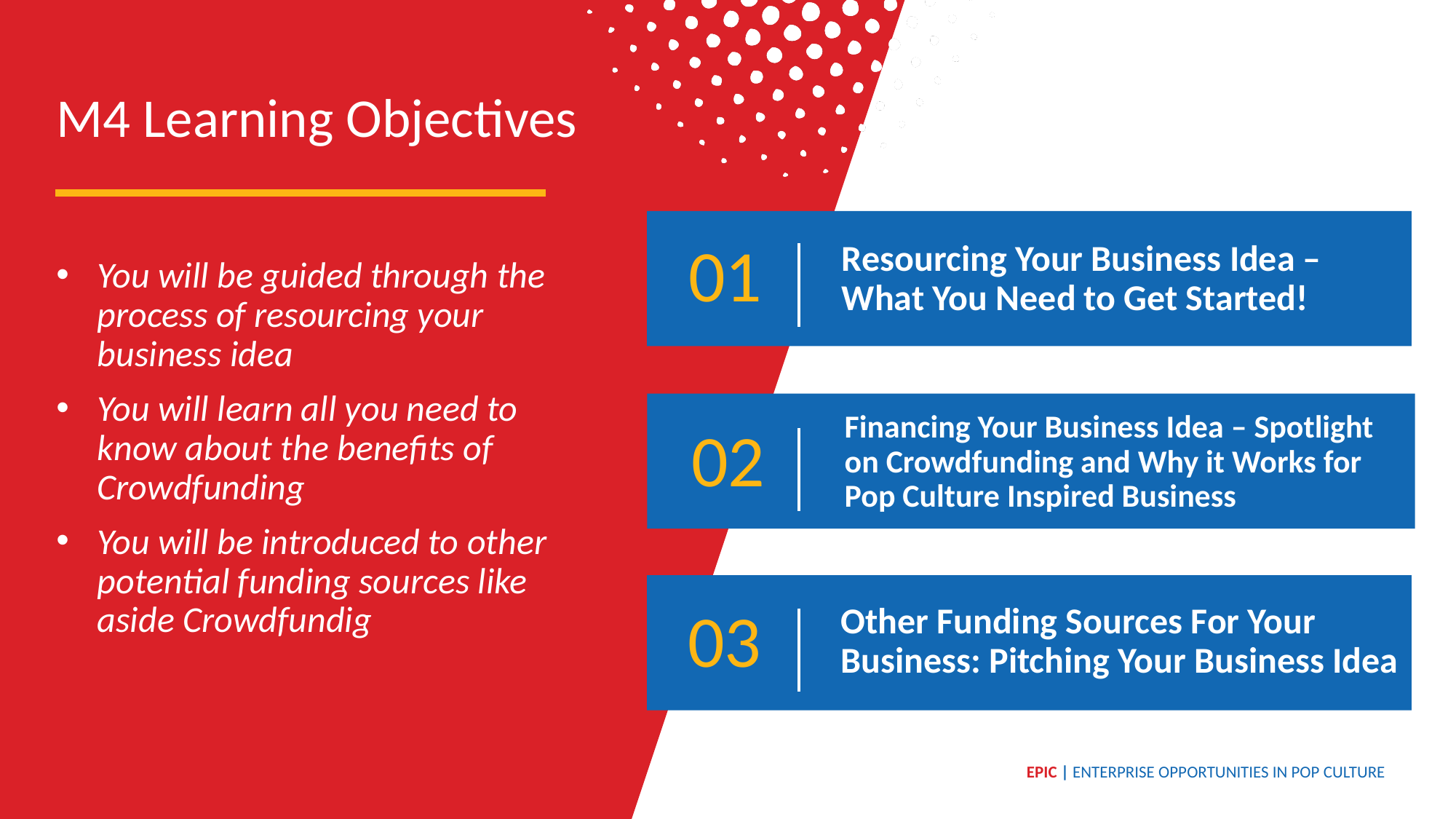

M4 Learning Objectives
01
Resourcing Your Business Idea – What You Need to Get Started!
You will be guided through the process of resourcing your business idea
You will learn all you need to know about the benefits of Crowdfunding
You will be introduced to other potential funding sources like aside Crowdfundig

Financing Your Business Idea – Spotlight on Crowdfunding and Why it Works for Pop Culture Inspired Business
02
Other Funding Sources For Your Business: Pitching Your Business Idea
03